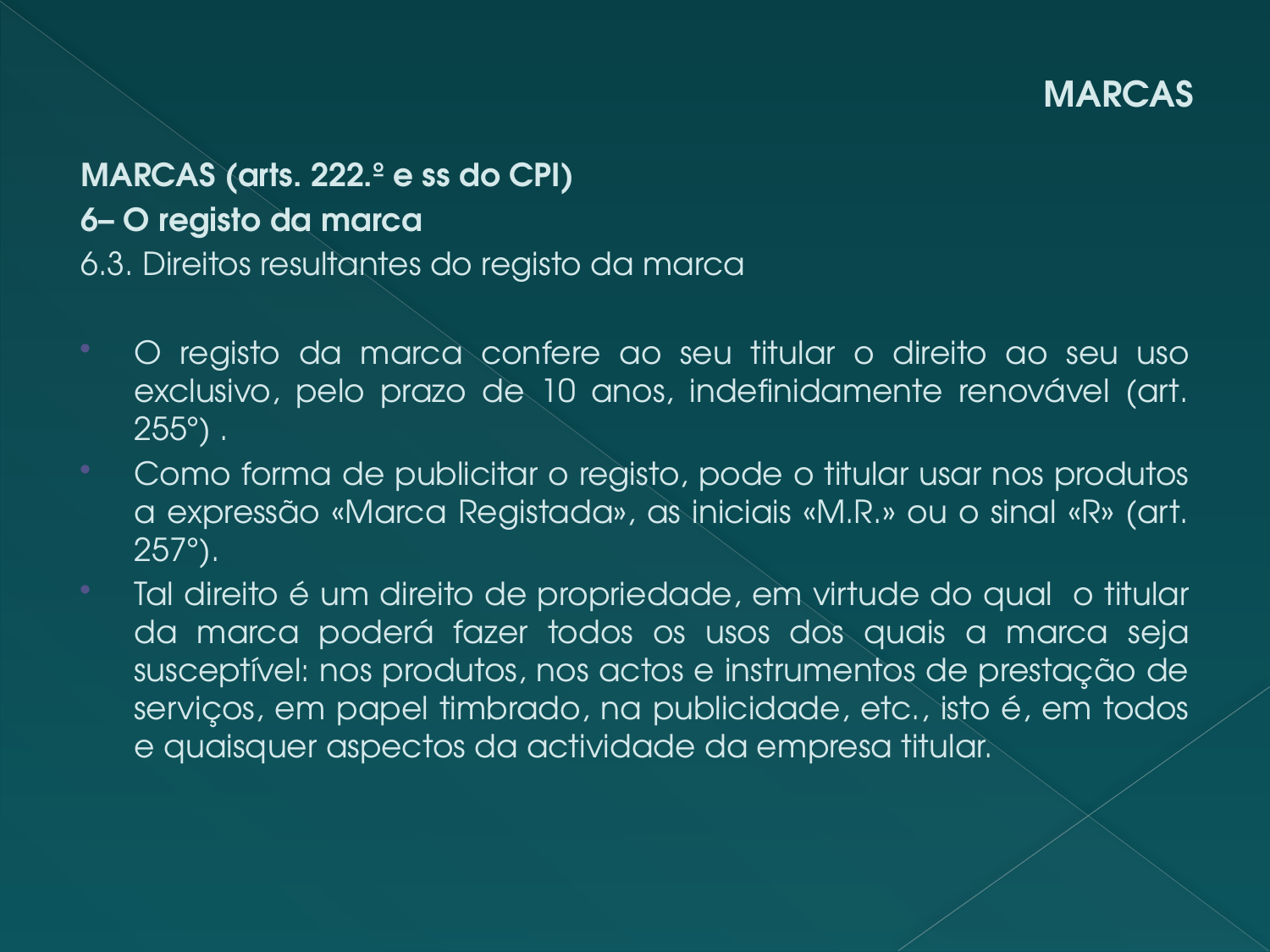

# MARCAS
MARCAS (arts. 222.º e ss do CPI)
6– O registo da marca
6.3. Direitos resultantes do registo da marca

O registo da marca confere ao seu titular o direito ao seu uso exclusivo, pelo prazo de 10 anos, indefinidamente renovável (art. 255°) .
Como forma de publicitar o registo, pode o titular usar nos produtos a expressão «Marca Registada», as iniciais «M.R.» ou o sinal «R» (art. 257°).
Tal direito é um direito de propriedade, em virtude do qual  o titular da marca poderá fazer todos os usos dos quais a marca seja susceptível: nos produtos, nos actos e instrumentos de prestação de serviços, em papel timbrado, na publicidade, etc., isto é, em todos e quaisquer aspectos da actividade da empresa titular.